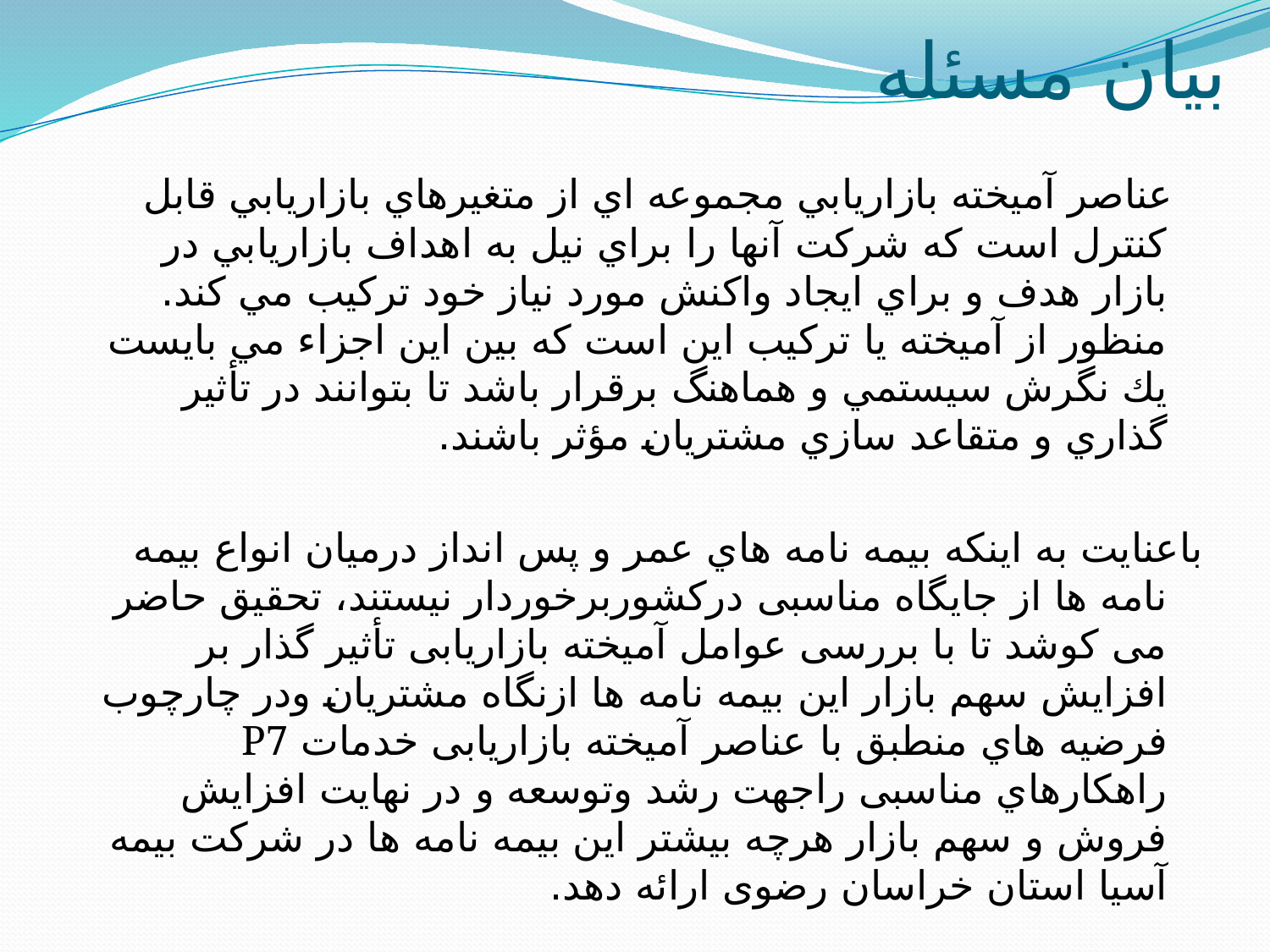

# بیان مسئله
  عناصر آميخته بازاريابي مجموعه اي از متغيرهاي بازاريابي قابل كنترل است كه شركت آنها را براي نيل به اهداف بازاريابي در بازار هدف و براي ايجاد واكنش مورد نياز خود تركيب مي كند. منظور از آميخته يا تركيب اين است كه بين اين اجزاء مي بايست يك نگرش سيستمي و هماهنگ برقرار باشد تا بتوانند در تأثير گذاري و متقاعد سازي مشتريان مؤثر باشند.

باعنایت به اینکه بیمه نامه هاي عمر و پس انداز درمیان انواع بیمه نامه ها از جایگاه مناسبی درکشوربرخوردار نیستند، تحقیق حاضر می کوشد تا با بررسی عوامل آمیخته بازاریابی تأثیر گذار بر افزایش سهم بازار این بیمه نامه ها ازنگاه مشتریان ودر چارچوب فرضیه هاي منطبق با عناصر آمیخته بازاریابی خدمات P7 راهکارهاي مناسبی راجهت رشد وتوسعه و در نهایت افزایش فروش و سهم بازار هرچه بیشتر این بیمه نامه ها در شرکت بیمه آسیا استان خراسان رضوی ارائه دهد.